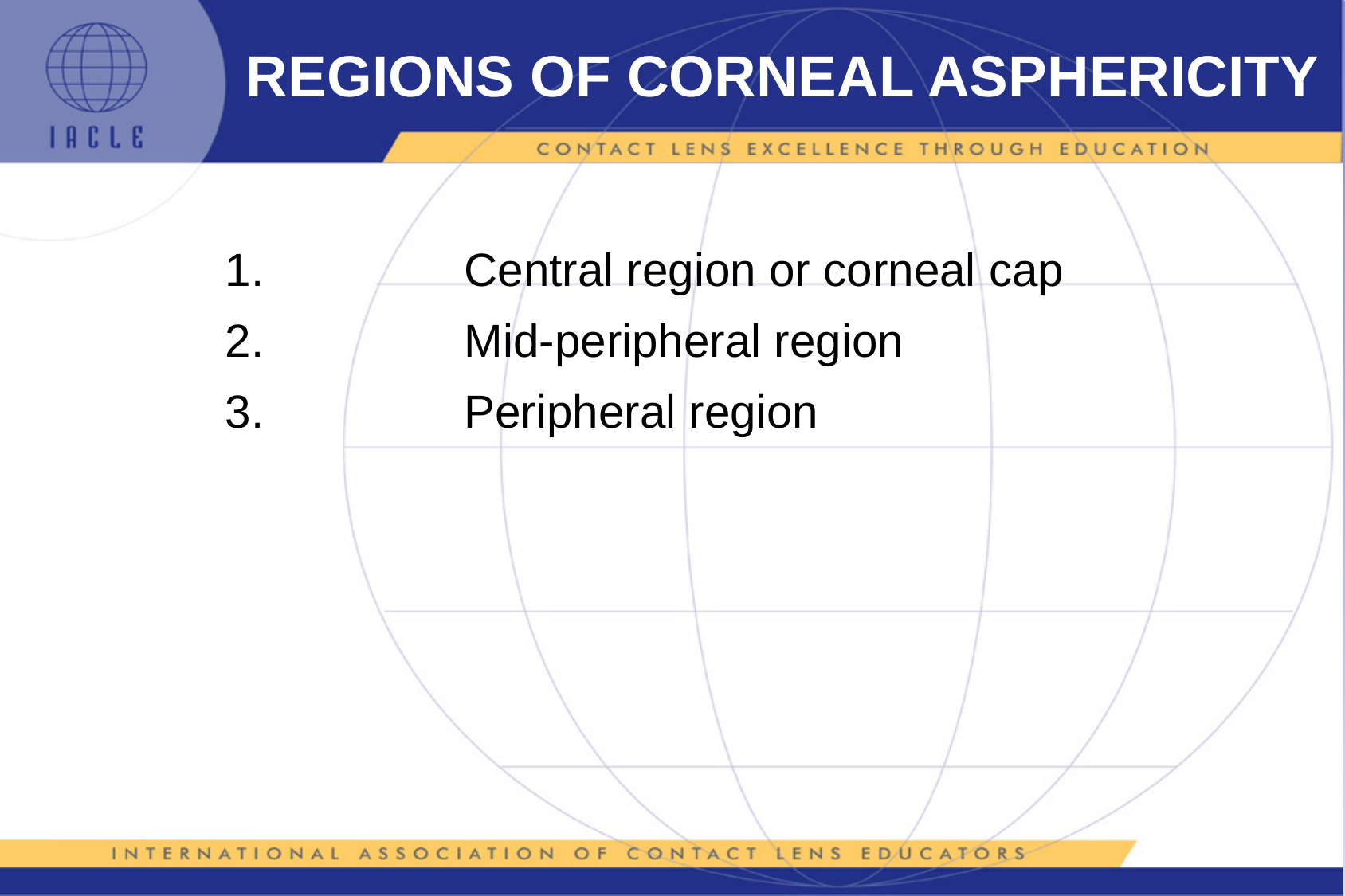

# REGIONS OF CORNEAL ASPHERICITY
1.		Central region or corneal cap
2.		Mid-peripheral region
3.		Peripheral region